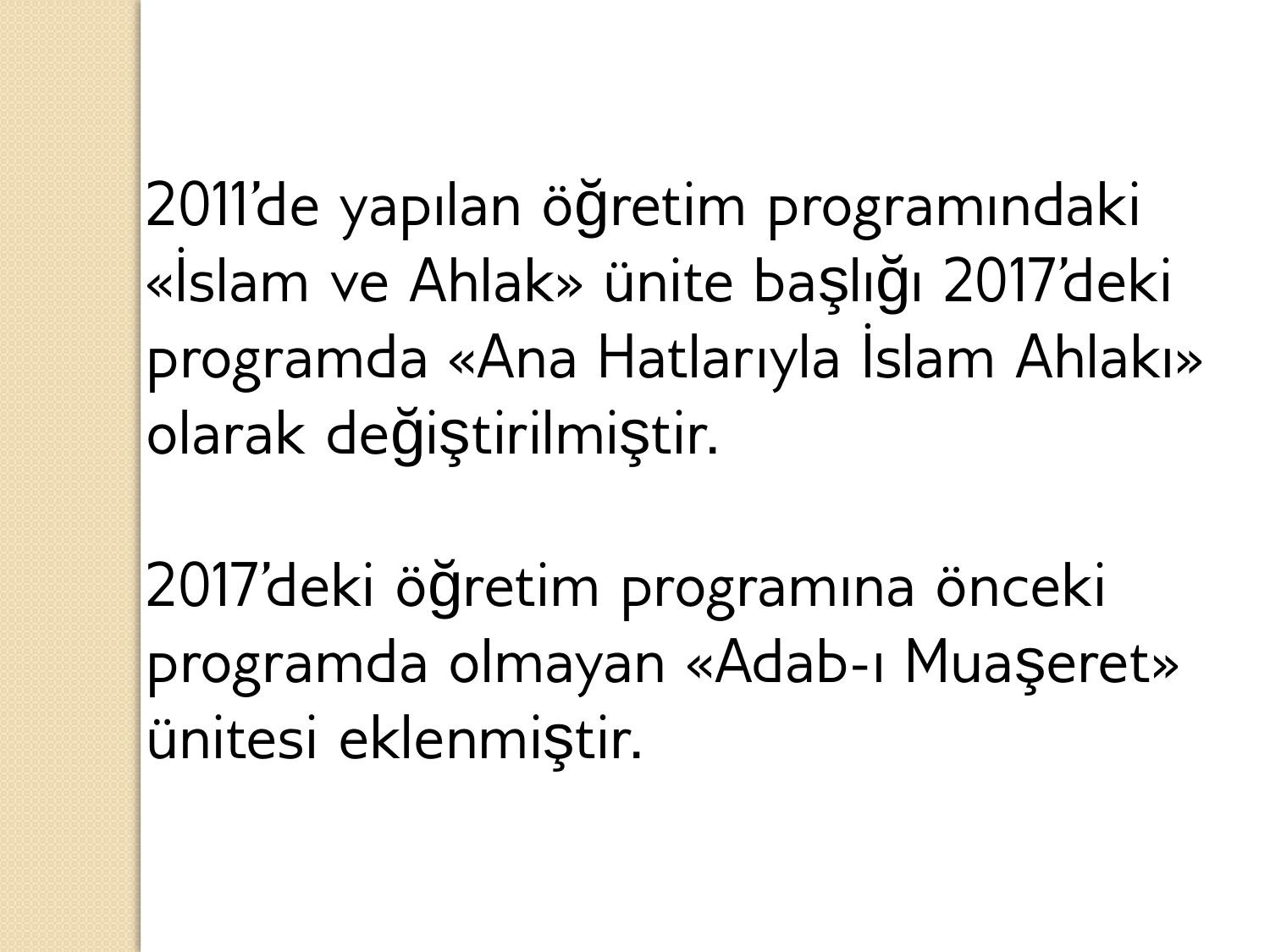

2011’de yapılan öğretim programındaki «İslam ve Ahlak» ünite başlığı 2017’deki programda «Ana Hatlarıyla İslam Ahlakı» olarak değiştirilmiştir.

2017’deki öğretim programına önceki programda olmayan «Adab-ı Muaşeret» ünitesi eklenmiştir.